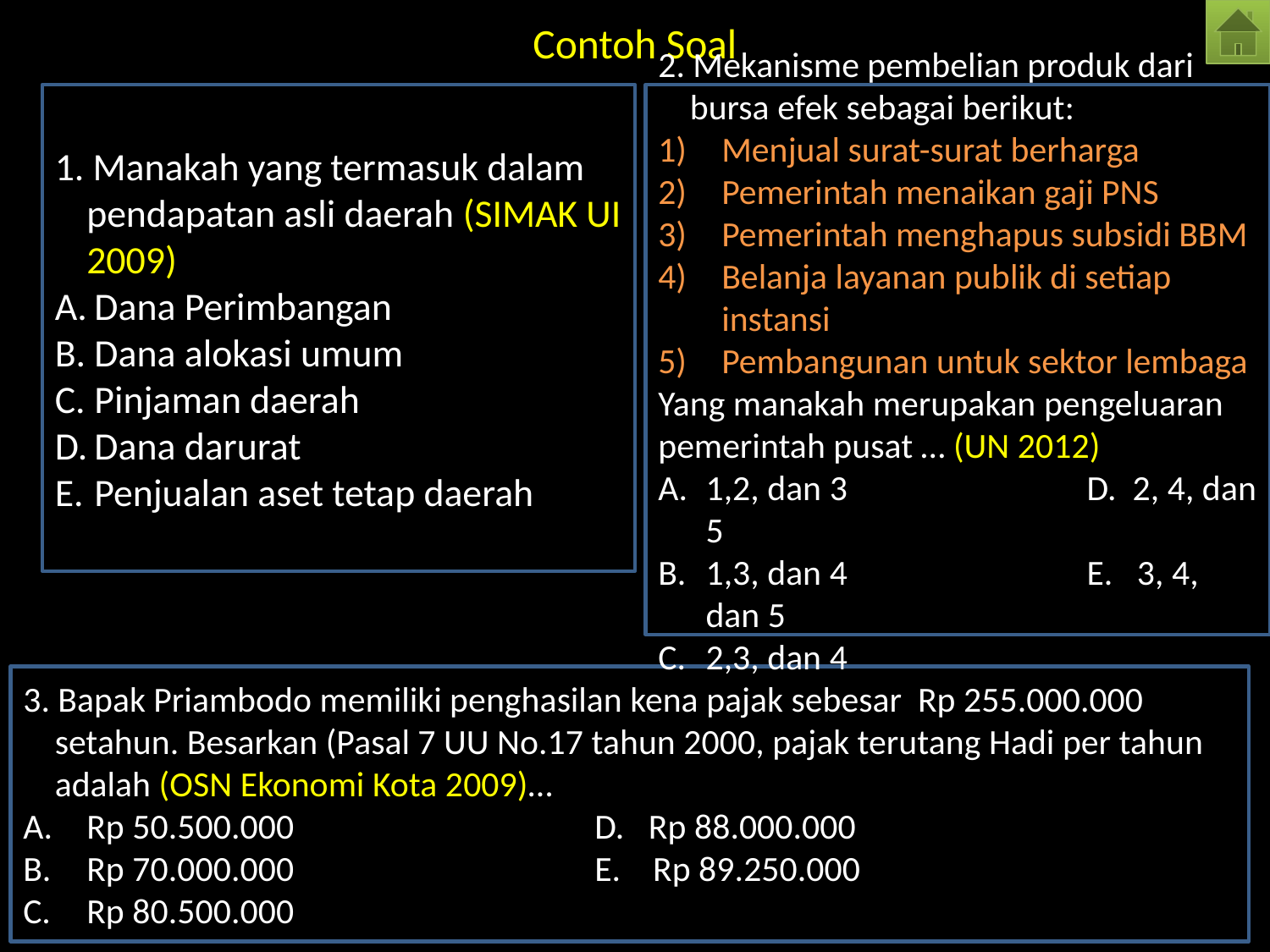

# Contoh Soal
1. Manakah yang termasuk dalam pendapatan asli daerah (SIMAK UI 2009)
Dana Perimbangan
Dana alokasi umum
Pinjaman daerah
Dana darurat
Penjualan aset tetap daerah
2. Mekanisme pembelian produk dari bursa efek sebagai berikut:
Menjual surat-surat berharga
Pemerintah menaikan gaji PNS
Pemerintah menghapus subsidi BBM
Belanja layanan publik di setiap instansi
Pembangunan untuk sektor lembaga
Yang manakah merupakan pengeluaran pemerintah pusat … (UN 2012)
1,2, dan 3		D.  2, 4, dan 5
1,3, dan 4		E.   3, 4, dan 5
2,3, dan 4
3. Bapak Priambodo memiliki penghasilan kena pajak sebesar  Rp 255.000.000 setahun. Besarkan (Pasal 7 UU No.17 tahun 2000, pajak terutang Hadi per tahun adalah (OSN Ekonomi Kota 2009)…
Rp 50.500.000			D.   Rp 88.000.000
Rp 70.000.000			E.    Rp 89.250.000
Rp 80.500.000